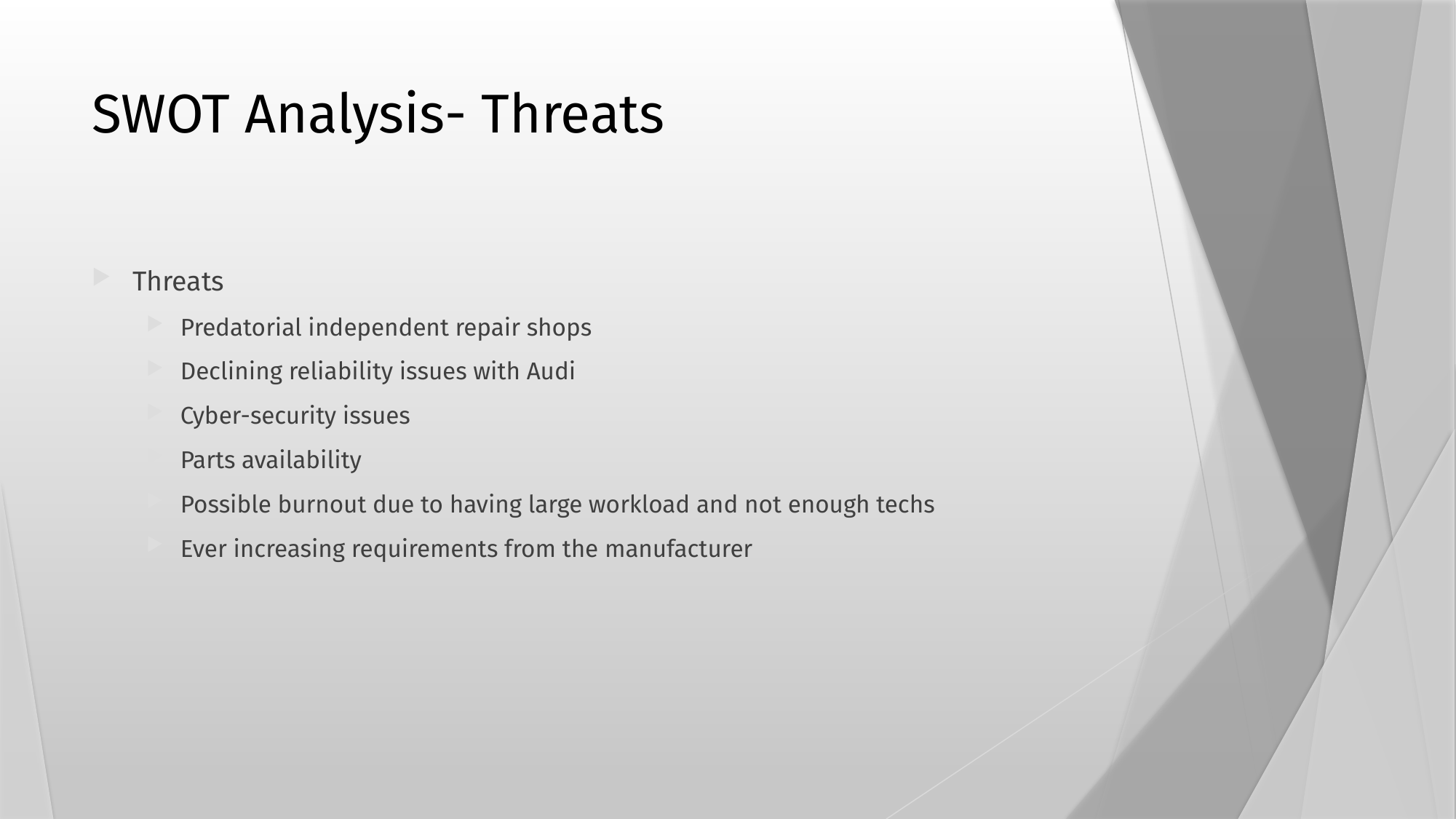

# SWOT Analysis- Threats
Threats
Predatorial independent repair shops
Declining reliability issues with Audi
Cyber-security issues
Parts availability
Possible burnout due to having large workload and not enough techs
Ever increasing requirements from the manufacturer